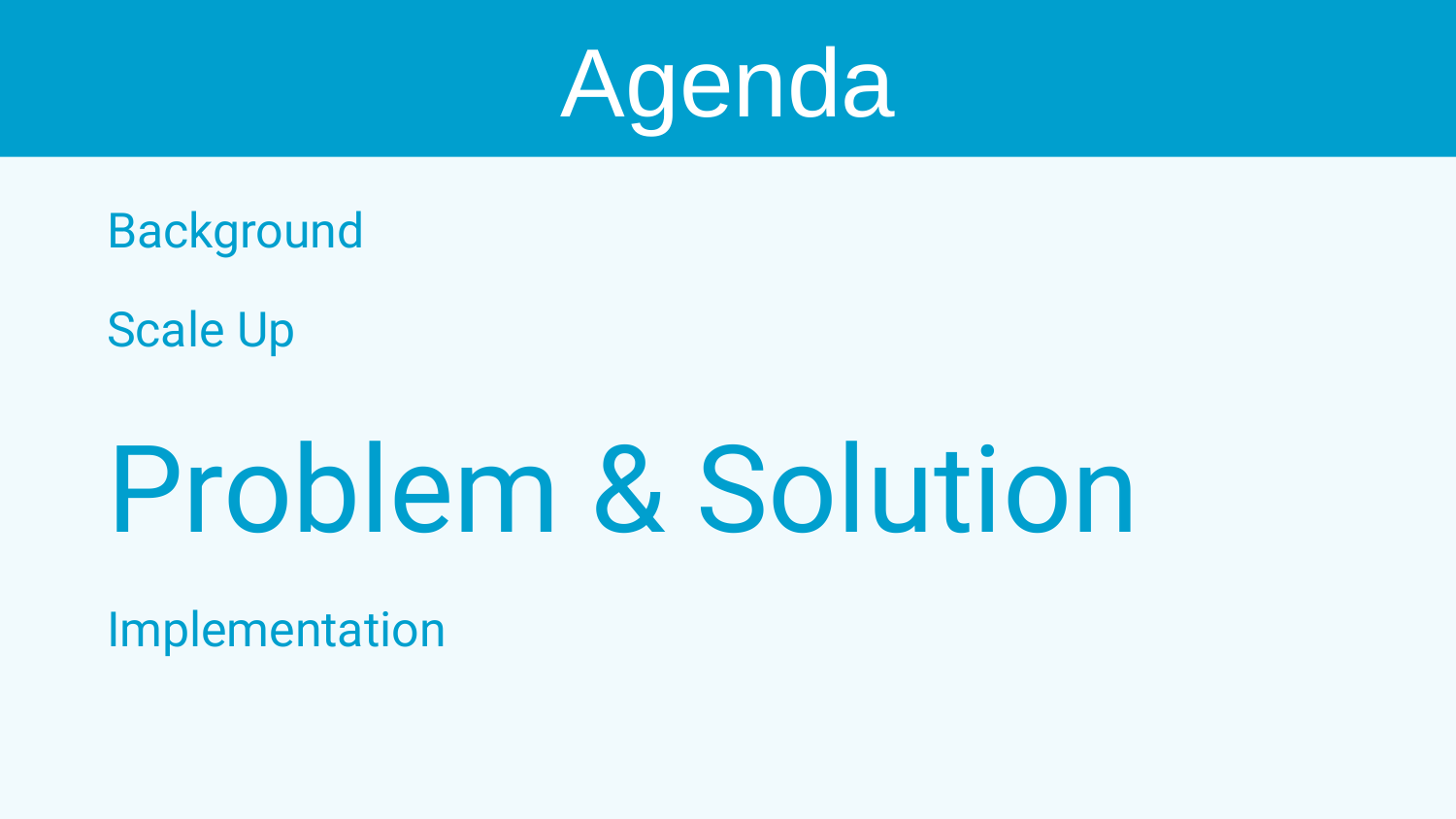

Agenda
Background
Scale Up
Problem & Solution
Implementation